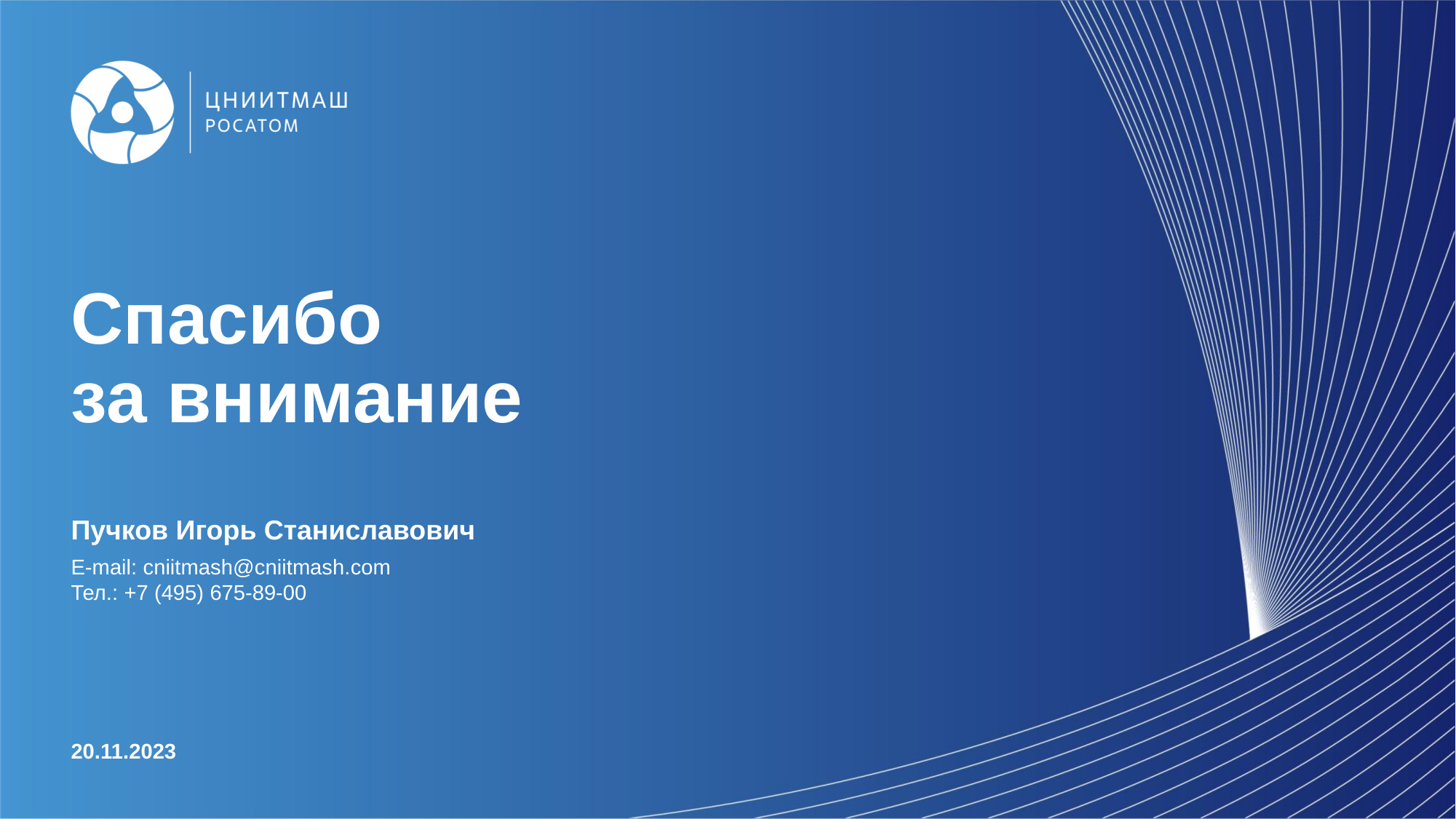

Спасибо
за внимание
Пучков Игорь Станиславович
E-mail: cniitmash@cniitmash.com
Тел.: +7 (495) 675-89-00

20.11.2023